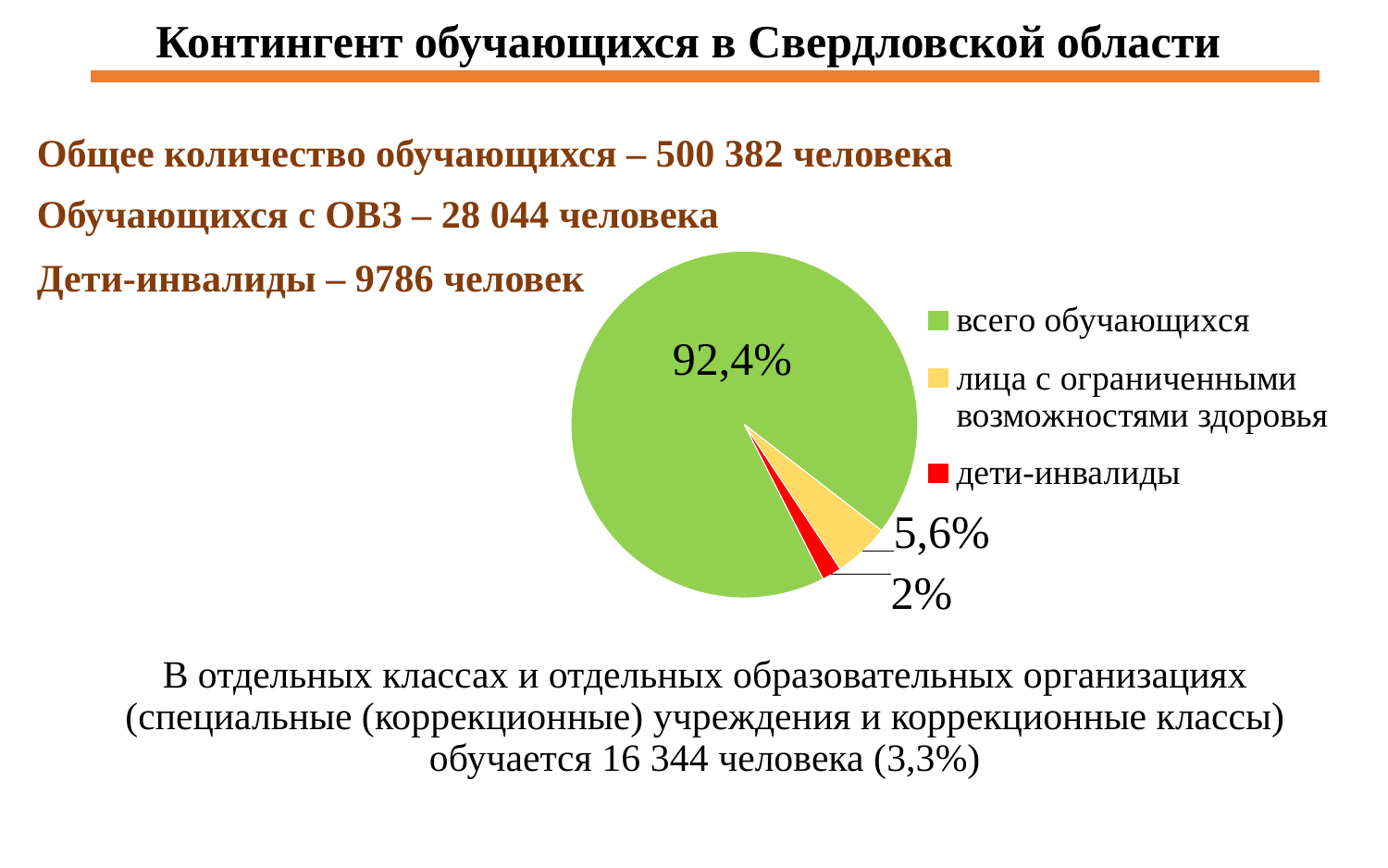

Контингент обучающихся в Свердловской области
Общее количество обучающихся – 500 382 человека

Обучающихся с ОВЗ – 28 044 человека

Дети-инвалиды – 9786 человек

### Chart

| Category | Продажи |
|---|---|
| всего обучающихся | 500382.0 |
| лица с ограниченными возможностями здоровья | 28044.0 |
| дети-инвалиды   | 9786.0 |
В отдельных классах и отдельных образовательных организациях (специальные (коррекционные) учреждения и коррекционные классы) обучается 16 344 человека (3,3%)